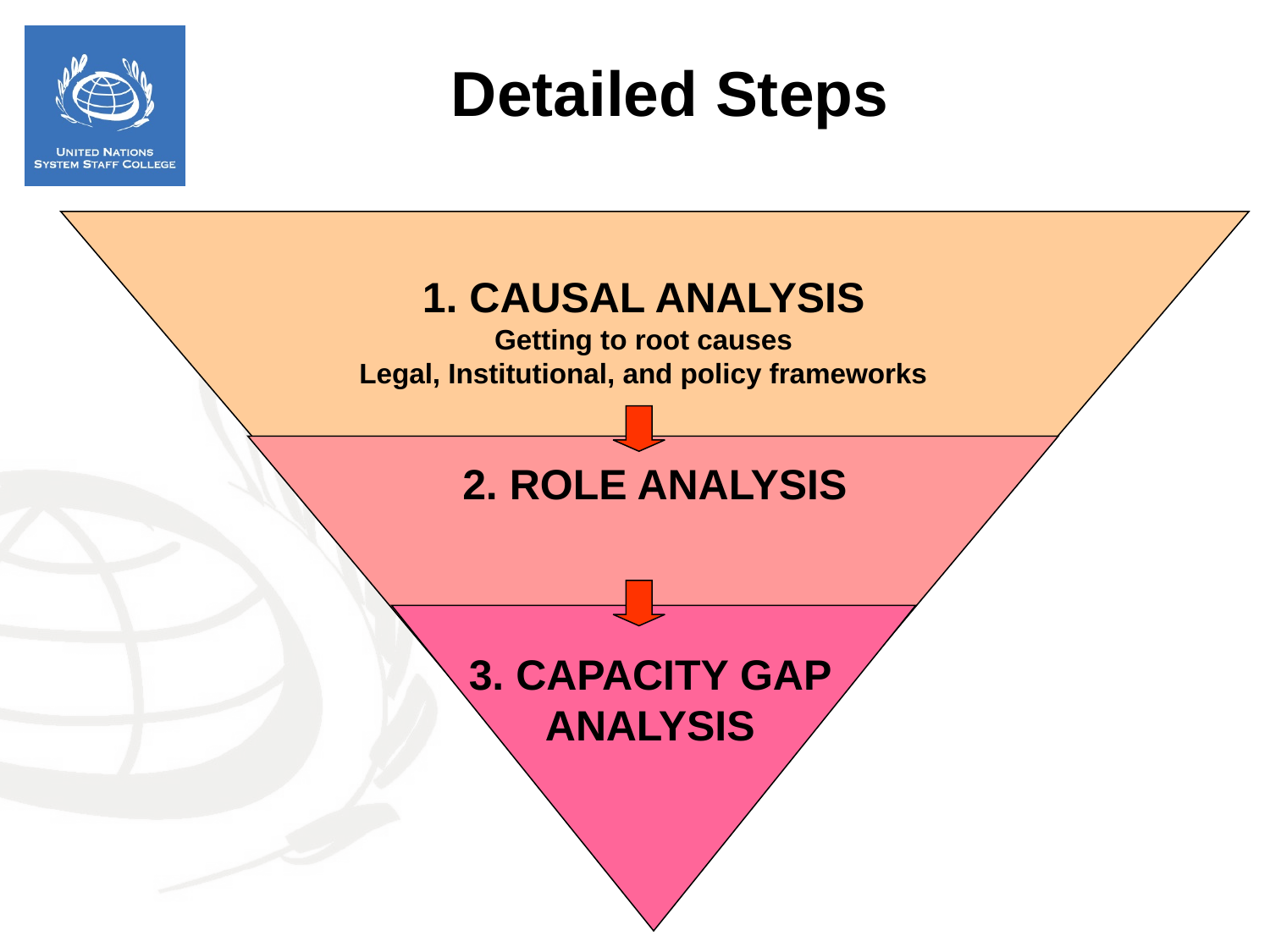

Detailed Steps

1. CAUSAL ANALYSIS
Getting to root causes
Legal, Institutional, and policy frameworks

2. ROLE ANALYSIS

3. CAPACITY GAP ANALYSIS